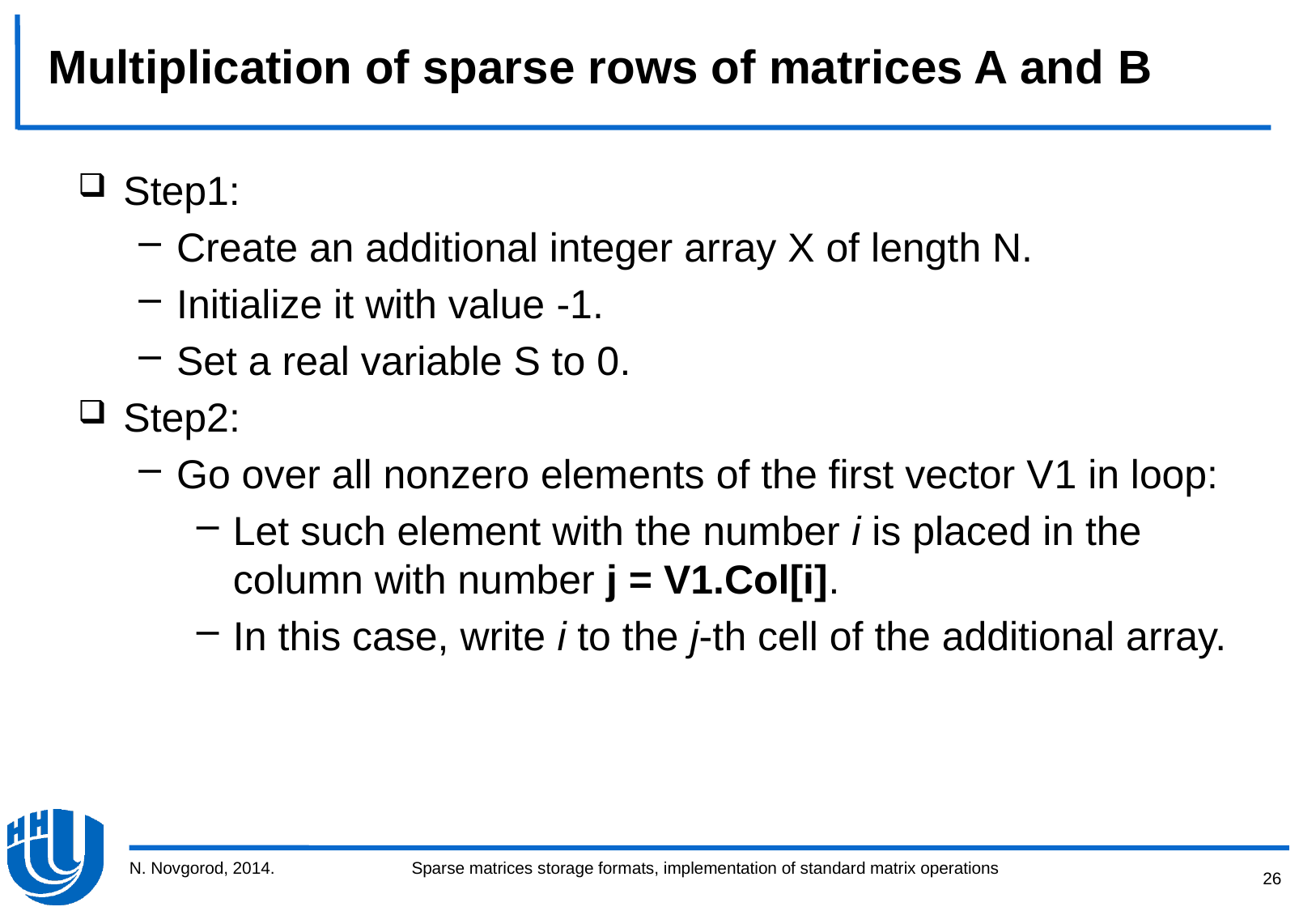

# Multiplication of sparse rows of matrices A and B
Step1:
Create an additional integer array X of length N.
Initialize it with value -1.
Set a real variable S to 0.
Step2:
Go over all nonzero elements of the first vector V1 in loop:
Let such element with the number i is placed in the column with number j = V1.Col[i].
In this case, write i to the j-th cell of the additional array.
N. Novgorod, 2014.
26
Sparse matrices storage formats, implementation of standard matrix operations